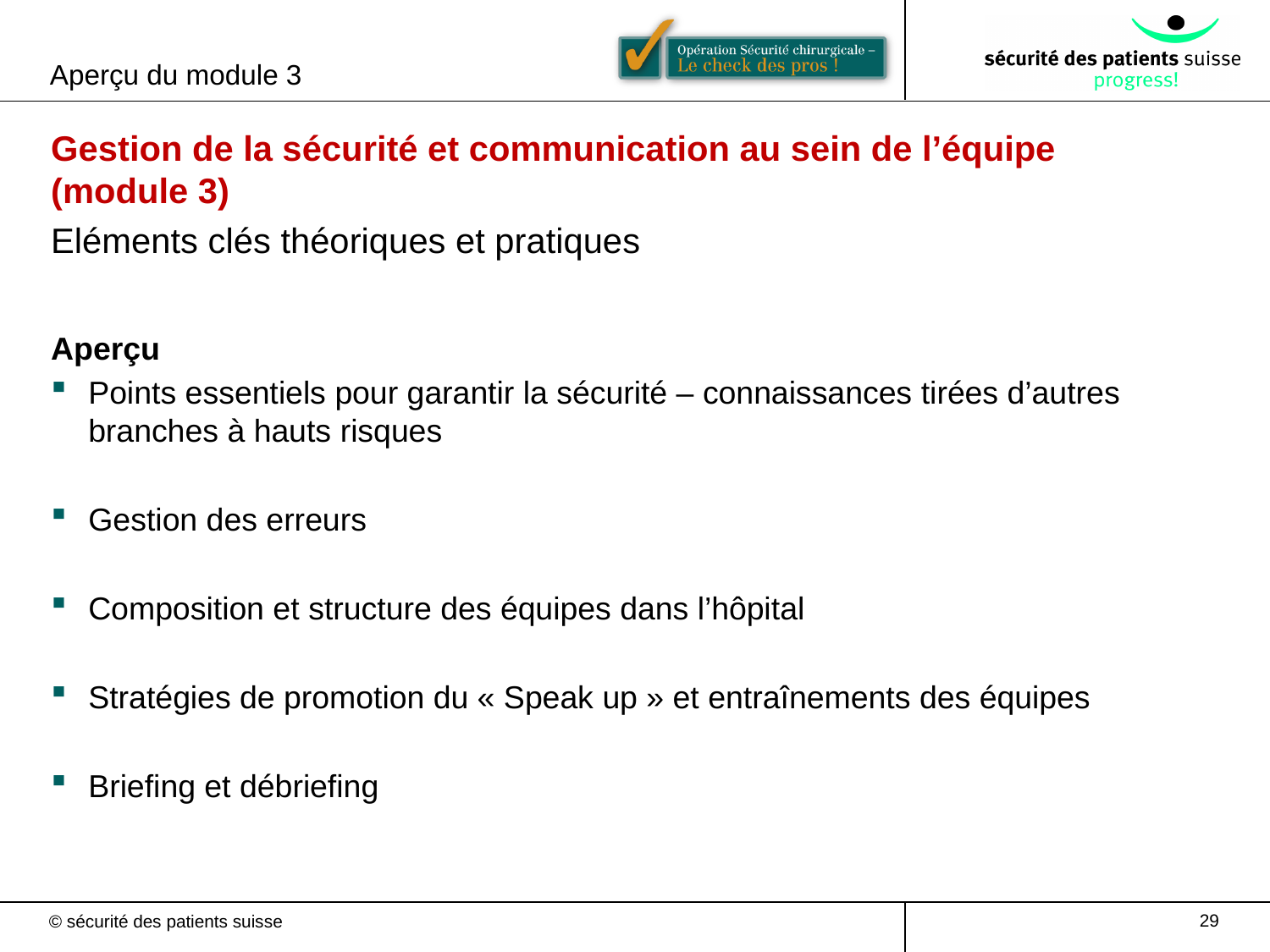

Aperçu du module 3
Gestion de la sécurité et communication au sein de l’équipe (module 3)
Eléments clés théoriques et pratiques

Aperçu
Points essentiels pour garantir la sécurité – connaissances tirées d’autres branches à hauts risques

Gestion des erreurs

Composition et structure des équipes dans l’hôpital

Stratégies de promotion du « Speak up » et entraînements des équipes

Briefing et débriefing

29
© sécurité des patients suisse